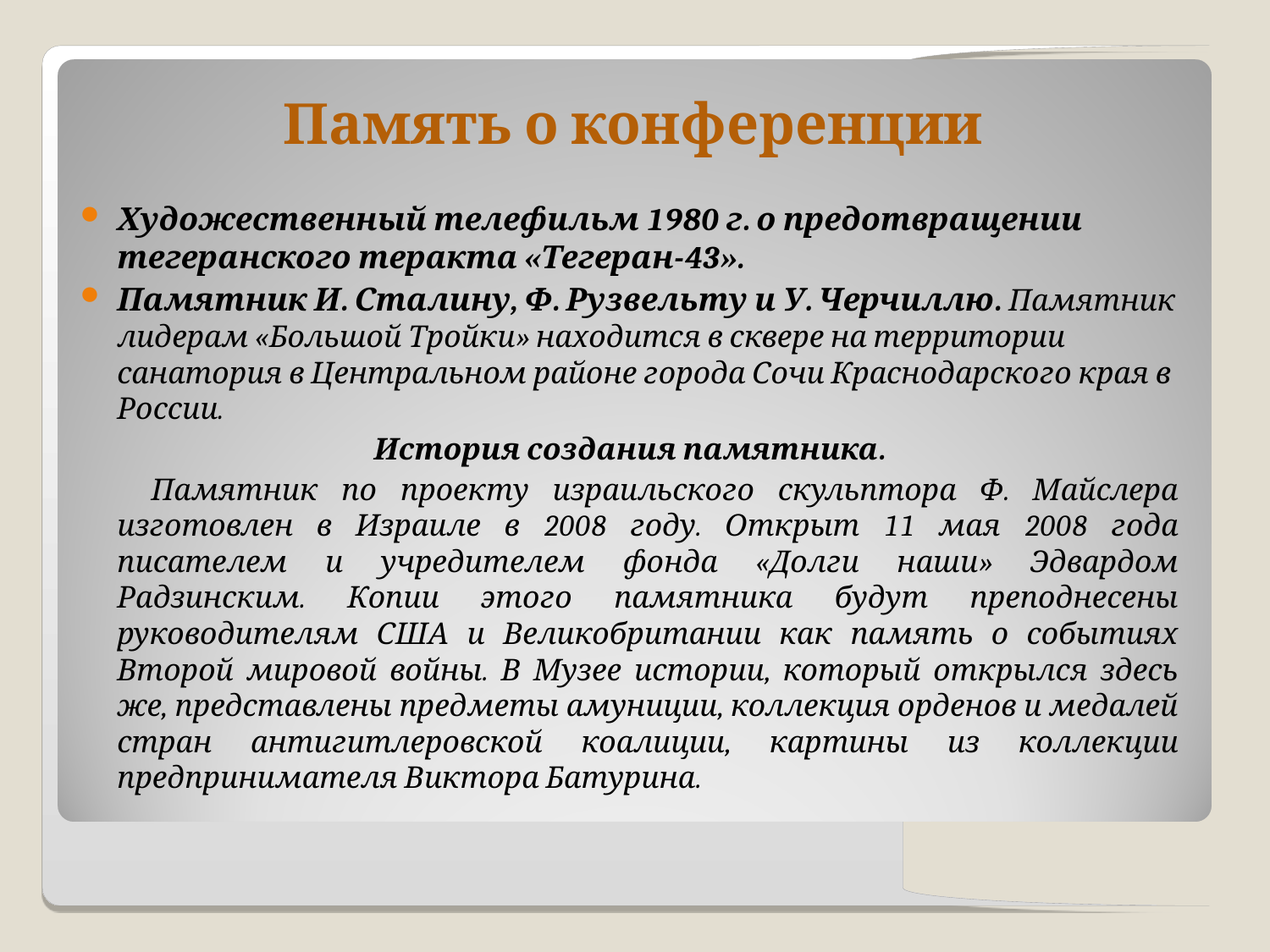

# Память о конференции
Художественный телефильм 1980 г. о предотвращении тегеранского теракта «Тегеран-43».
Памятник И. Сталину, Ф. Рузвельту и У. Черчиллю. Памятник лидерам «Большой Тройки» находится в сквере на территории санатория в Центральном районе города Сочи Краснодарского края в России.
История создания памятника.
   Памятник по проекту израильского скульптора Ф. Майслера изготовлен в Израиле в 2008 году. Открыт 11 мая 2008 года писателем и учредителем фонда «Долги наши» Эдвардом Радзинским. Копии этого памятника будут преподнесены руководителям США и Великобритании как память о событиях Второй мировой войны. В Музее истории, который открылся здесь же, представлены предметы амуниции, коллекция орденов и медалей стран антигитлеровской коалиции, картины из коллекции предпринимателя Виктора Батурина.